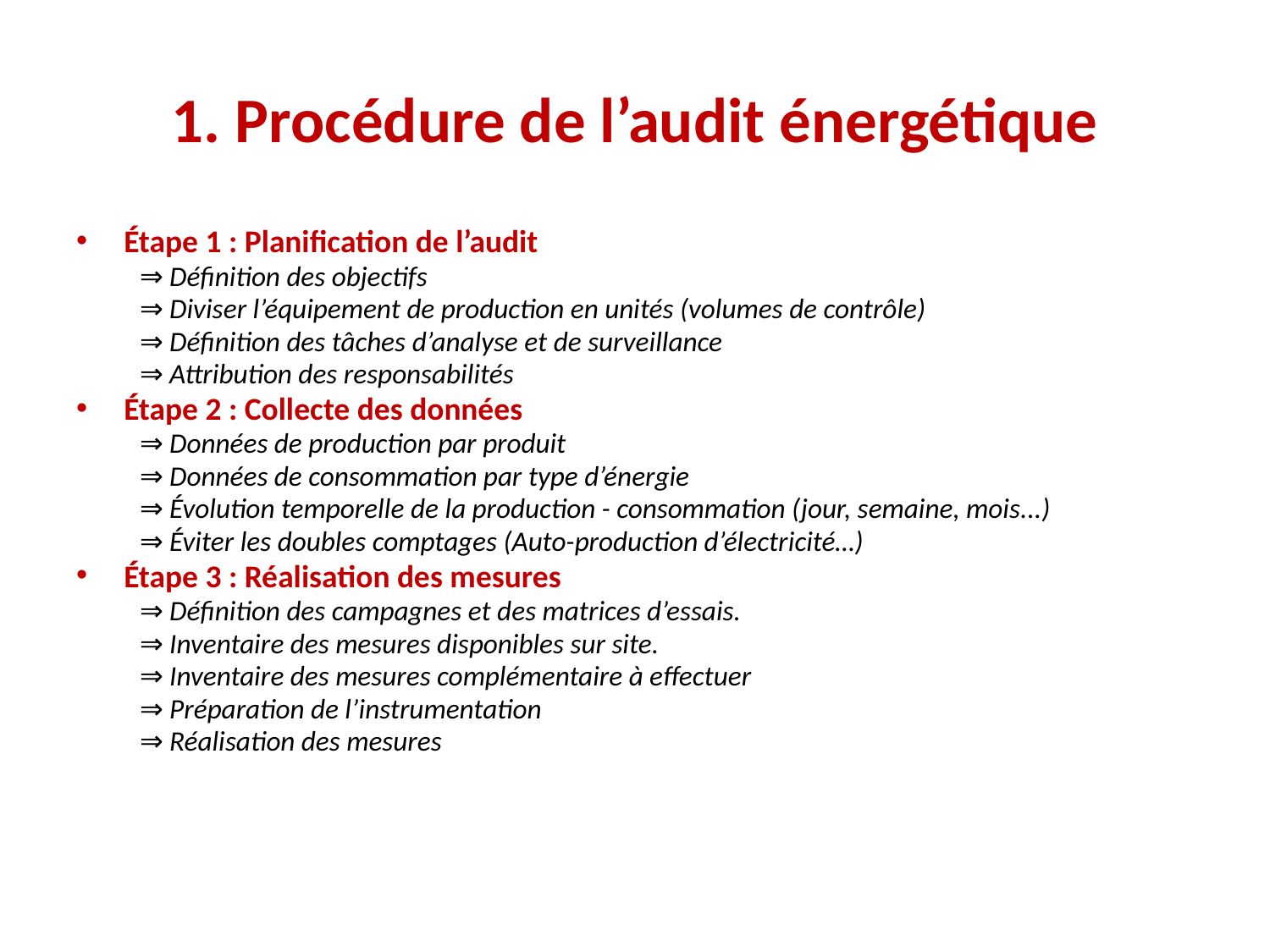

# 1. Procédure de l’audit énergétique
Étape 1 : Planification de l’audit
⇒ Définition des objectifs
⇒ Diviser l’équipement de production en unités (volumes de contrôle)
⇒ Définition des tâches d’analyse et de surveillance
⇒ Attribution des responsabilités
Étape 2 : Collecte des données
⇒ Données de production par produit
⇒ Données de consommation par type d’énergie
⇒ Évolution temporelle de la production - consommation (jour, semaine, mois...)
⇒ Éviter les doubles comptages (Auto-production d’électricité…)
Étape 3 : Réalisation des mesures
⇒ Définition des campagnes et des matrices d’essais.
⇒ Inventaire des mesures disponibles sur site.
⇒ Inventaire des mesures complémentaire à effectuer
⇒ Préparation de l’instrumentation
⇒ Réalisation des mesures